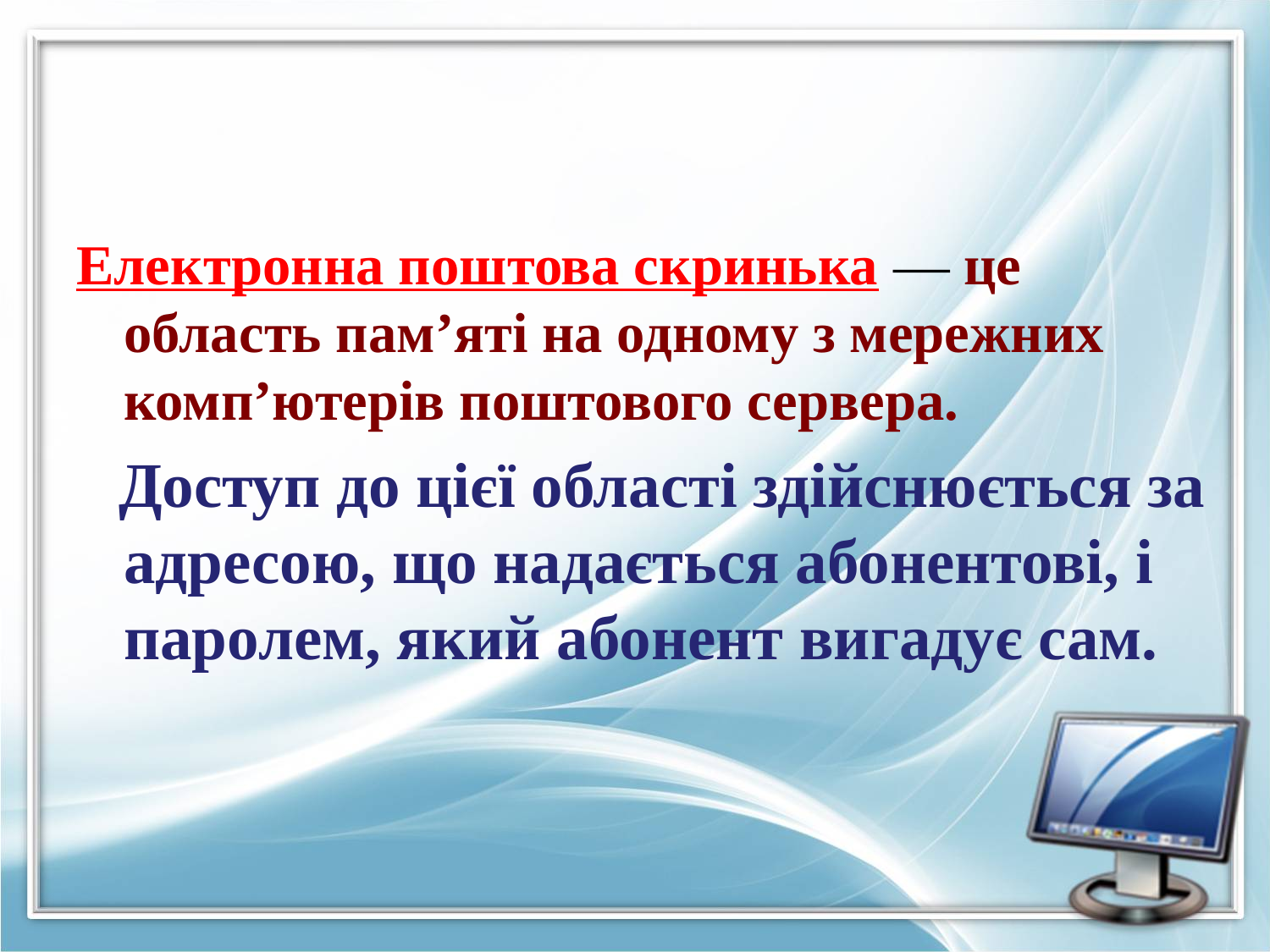

#
Електронна поштова скринька — це область пам’яті на одному з мережних комп’ютерів поштового сервера.
   Доступ до цієї області здійснюється за адресою, що надається абонентові, і паролем, який абонент вигадує сам.